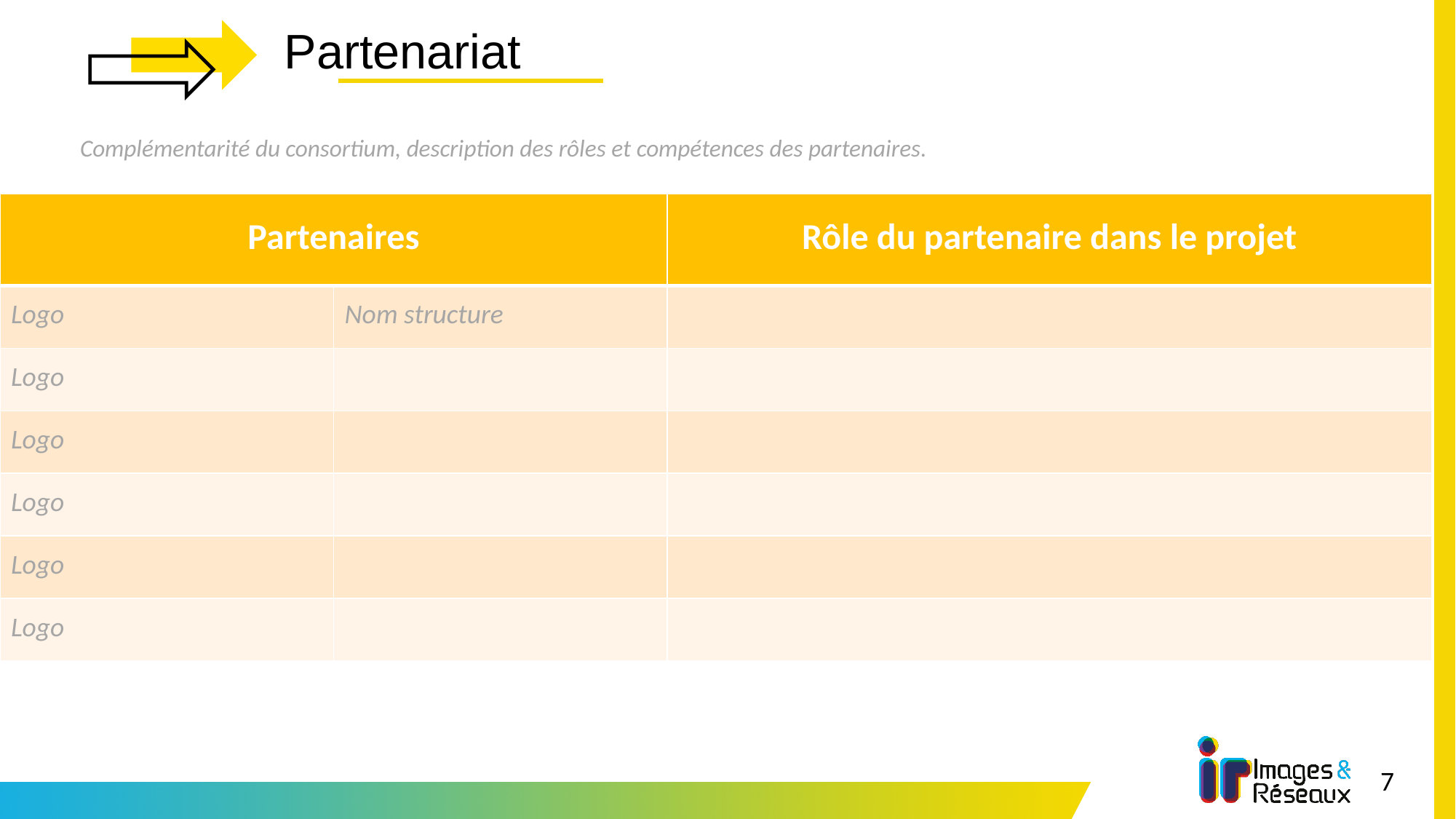

# Partenariat
Complémentarité du consortium, description des rôles et compétences des partenaires.
| Partenaires |  | Rôle du partenaire dans le projet |
| --- | --- | --- |
| Logo | Nom structure |  |
| Logo |  |  |
| Logo |  |  |
| Logo |  |  |
| Logo |  |  |
| Logo |  |  |
7